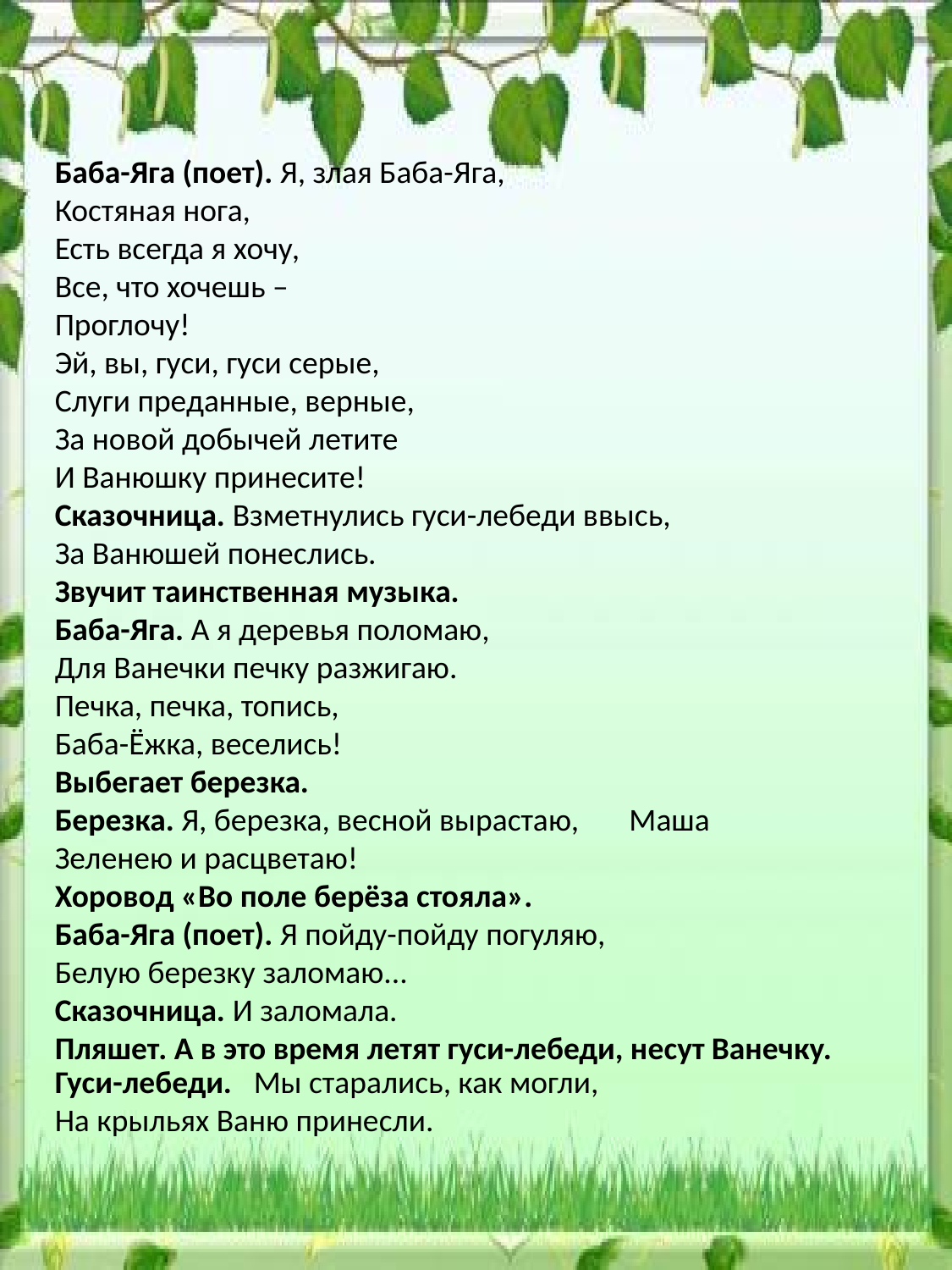

Баба-Яга (поет). Я, злая Баба-Яга,
Костяная нога,
Есть всегда я хочу,
Все, что хочешь –
Проглочу!
Эй, вы, гуси, гуси серые,
Слуги преданные, верные,
За новой добычей летите
И Ванюшку принесите!
Сказочница. Взметнулись гуси-лебеди ввысь,
За Ванюшей понеслись.
Звучит таинственная музыка.
Баба-Яга. А я деревья поломаю,
Для Ванечки печку разжигаю.
Печка, печка, топись,
Баба-Ёжка, веселись!
Выбегает березка.
Березка. Я, березка, весной вырастаю,       Маша
Зеленею и расцветаю!
Хоровод «Во поле берёза стояла».
Баба-Яга (поет). Я пойду-пойду погуляю,
Белую березку заломаю...
Сказочница. И заломала.
Пляшет. А в это время летят гуси-лебеди, несут Ванечку.
Гуси-лебеди.   Мы старались, как могли,
На крыльях Ваню принесли.